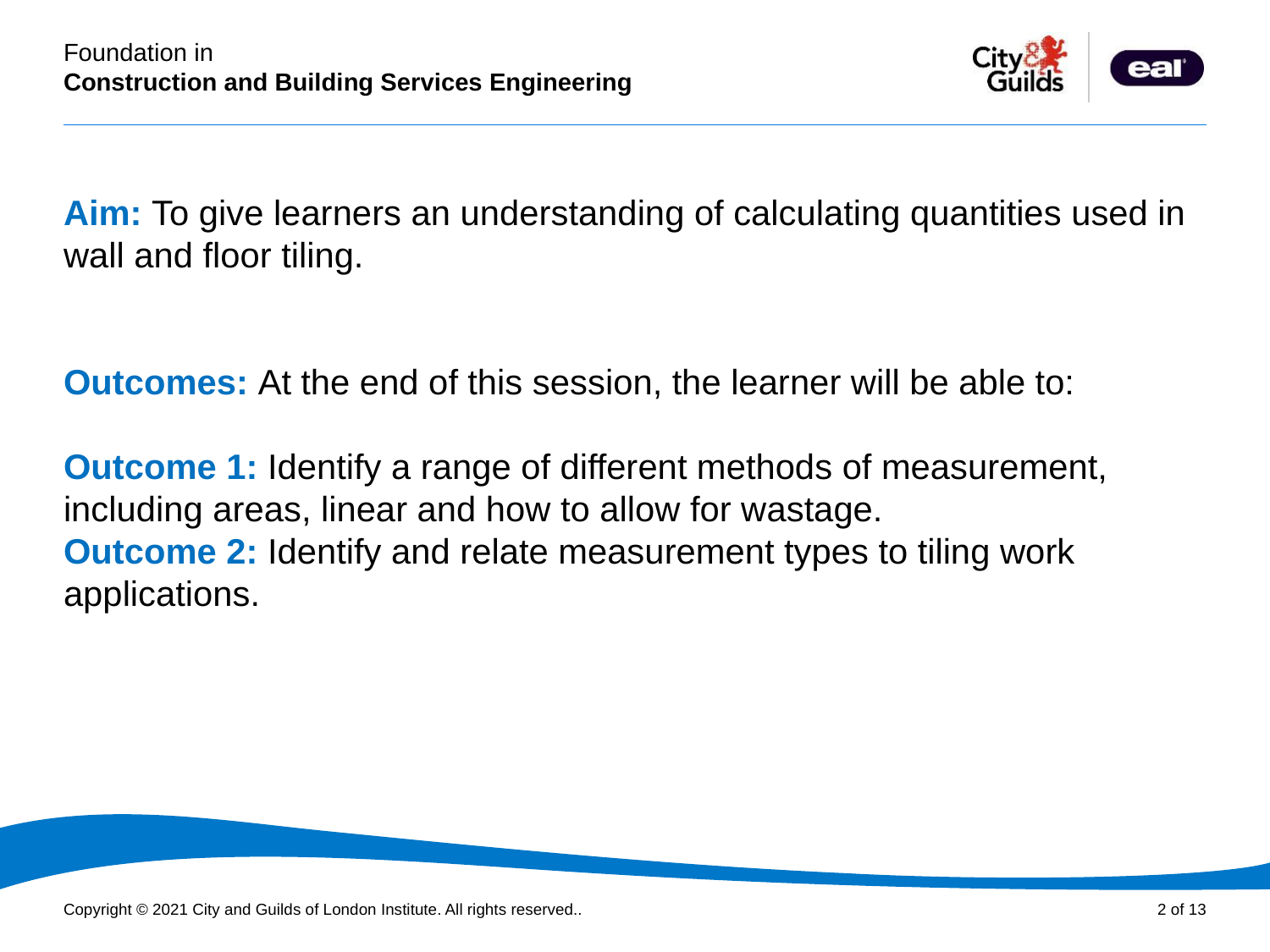

PowerPoint presentation
# Aim: To give learners an understanding of calculating quantities used in wall and floor tiling. Outcomes: At the end of this session, the learner will be able to: Outcome 1: Identify a range of different methods of measurement, including areas, linear and how to allow for wastage. Outcome 2: Identify and relate measurement types to tiling work applications.